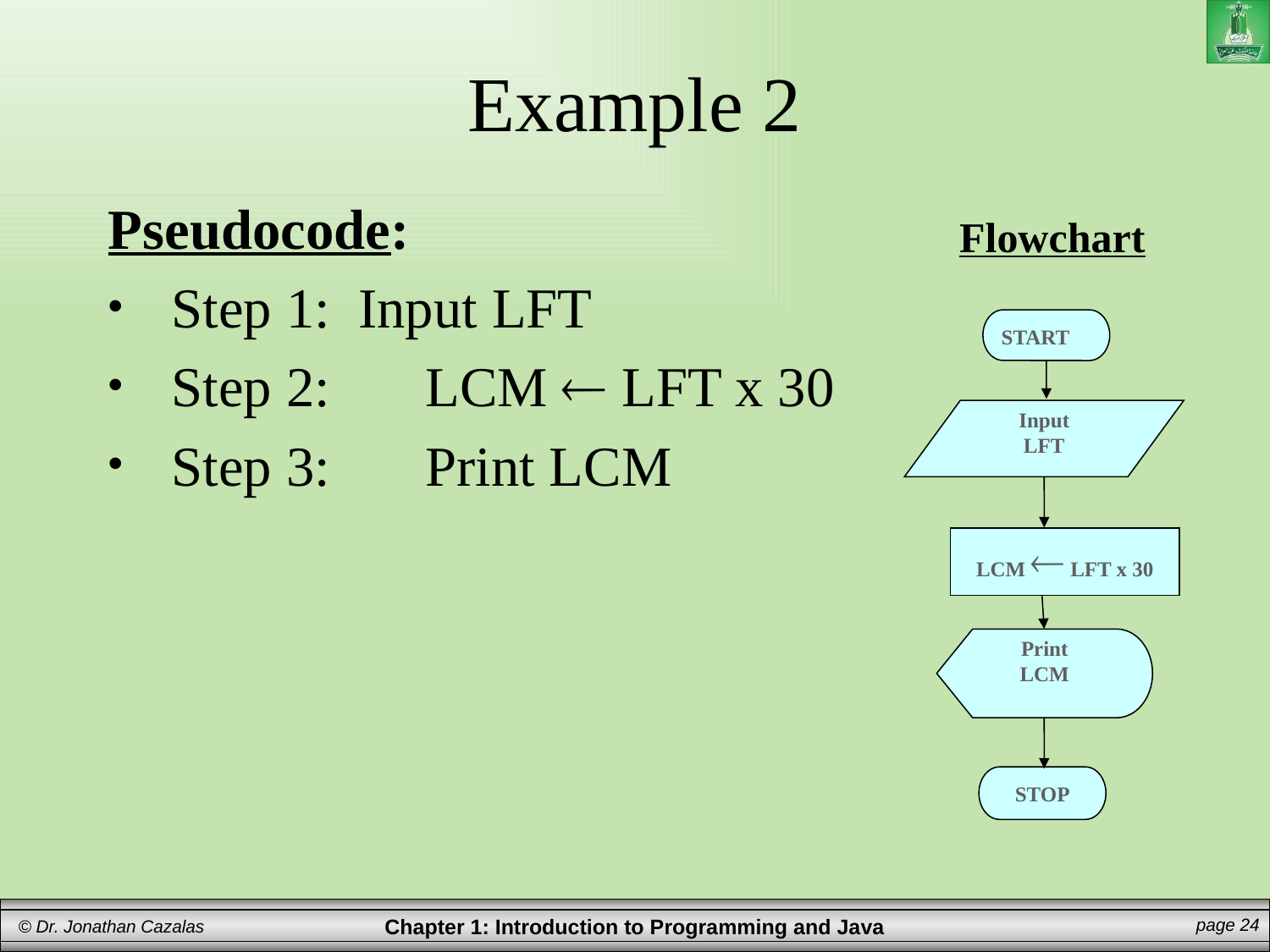

# Example 2
Pseudocode:
Step 1:  Input LFT
Step 2: 	LCM ← LFT x 30
Step 3: 	Print LCM

Flowchart
START

Input
LFT

LCM ← LFT x 30

Print
LCM

STOP